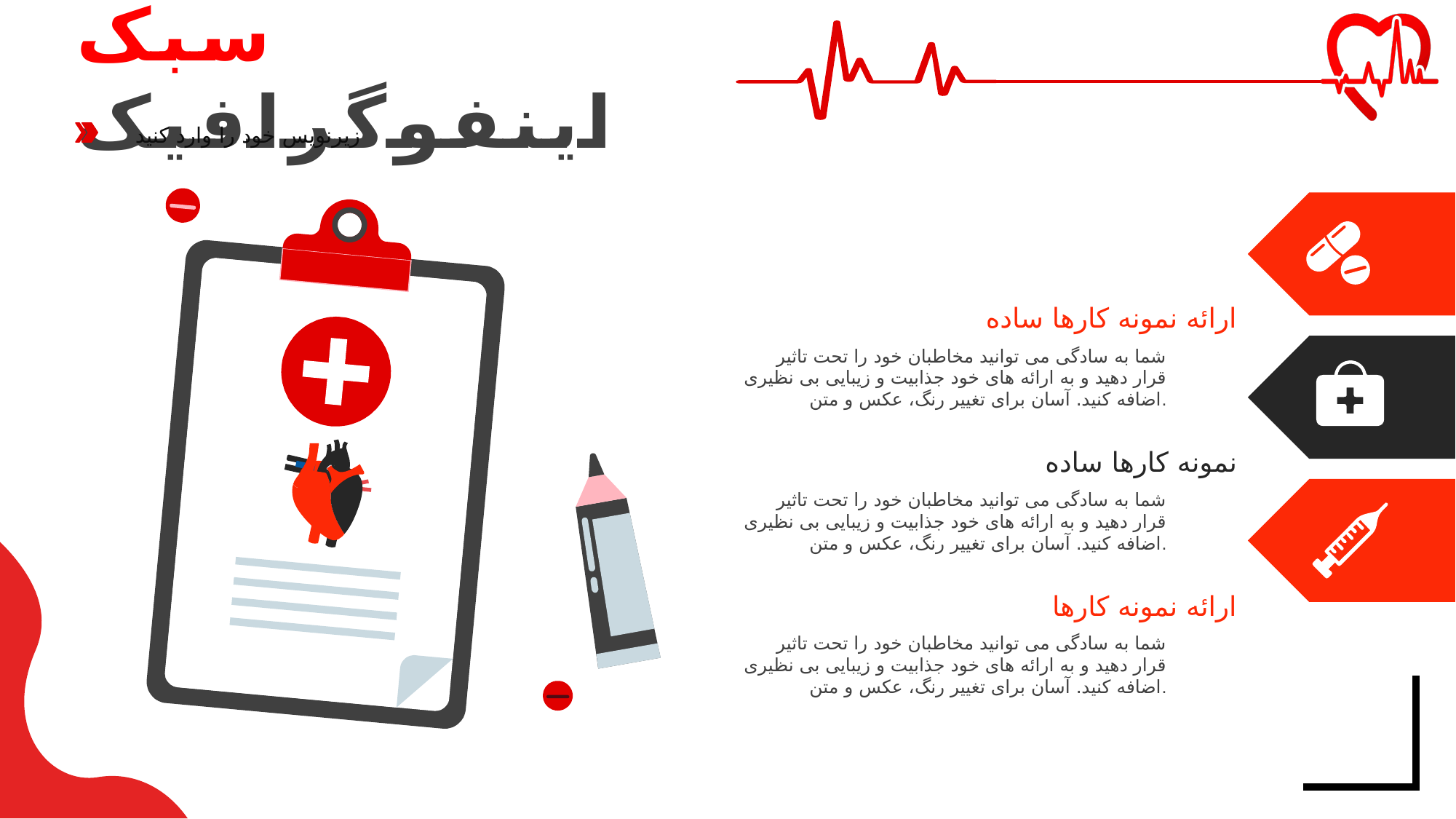

سبک اینفوگرافیک
زیرنویس خود را وارد کنید

ارائه نمونه کارها ساده
شما به سادگی می توانید مخاطبان خود را تحت تاثیر قرار دهید و به ارائه های خود جذابیت و زیبایی بی نظیری اضافه کنید. آسان برای تغییر رنگ، عکس و متن.
نمونه کارها ساده
شما به سادگی می توانید مخاطبان خود را تحت تاثیر قرار دهید و به ارائه های خود جذابیت و زیبایی بی نظیری اضافه کنید. آسان برای تغییر رنگ، عکس و متن.
ارائه نمونه کارها
شما به سادگی می توانید مخاطبان خود را تحت تاثیر قرار دهید و به ارائه های خود جذابیت و زیبایی بی نظیری اضافه کنید. آسان برای تغییر رنگ، عکس و متن.